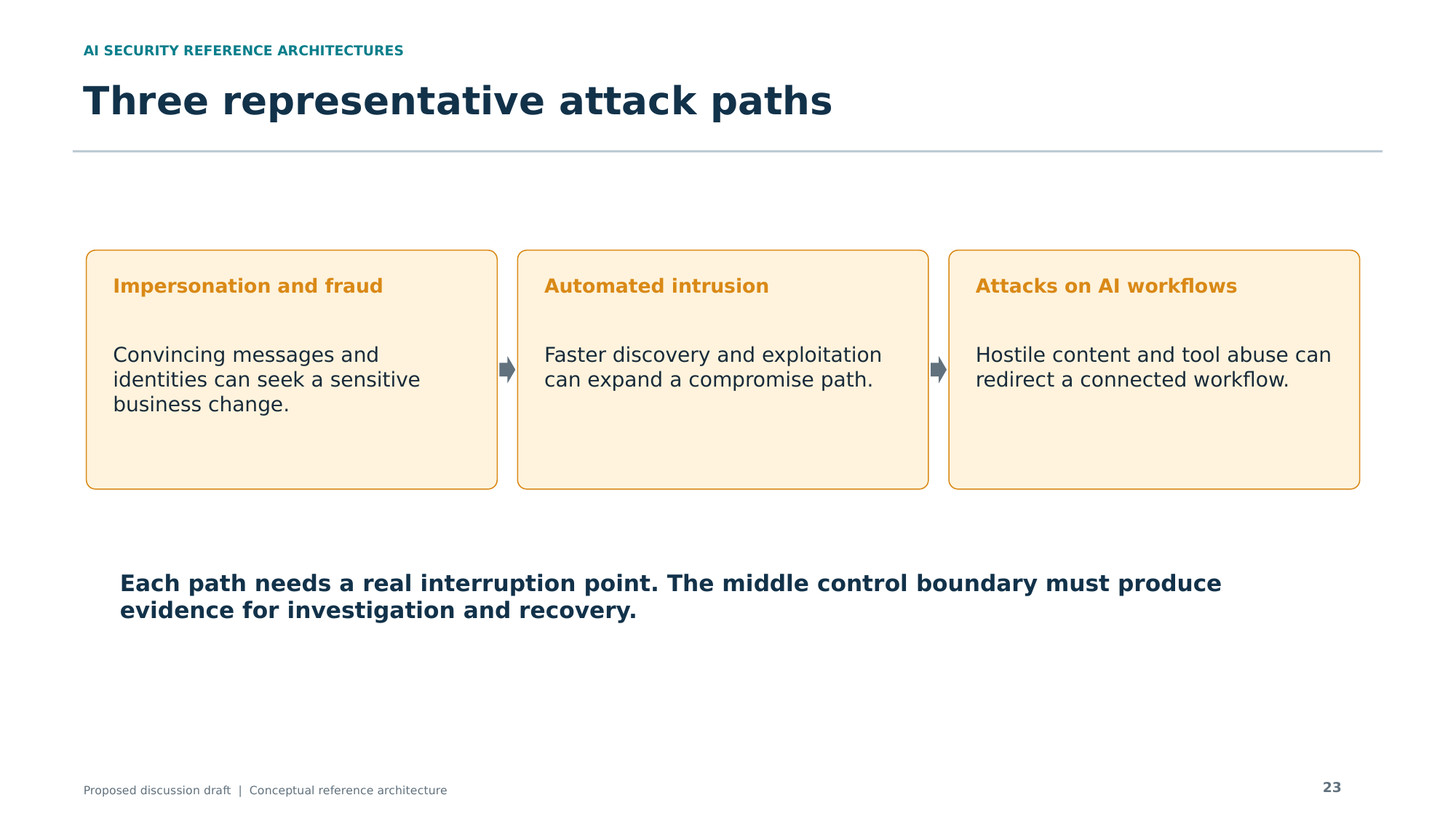

AI SECURITY REFERENCE ARCHITECTURES
Three representative attack paths

Impersonation and fraud
Automated intrusion
Attacks on AI workflows
Convincing messages and identities can seek a sensitive business change.
Faster discovery and exploitation can expand a compromise path.
Hostile content and tool abuse can redirect a connected workflow.

Each path needs a real interruption point. The middle control boundary must produce evidence for investigation and recovery.
23
Proposed discussion draft  |  Conceptual reference architecture